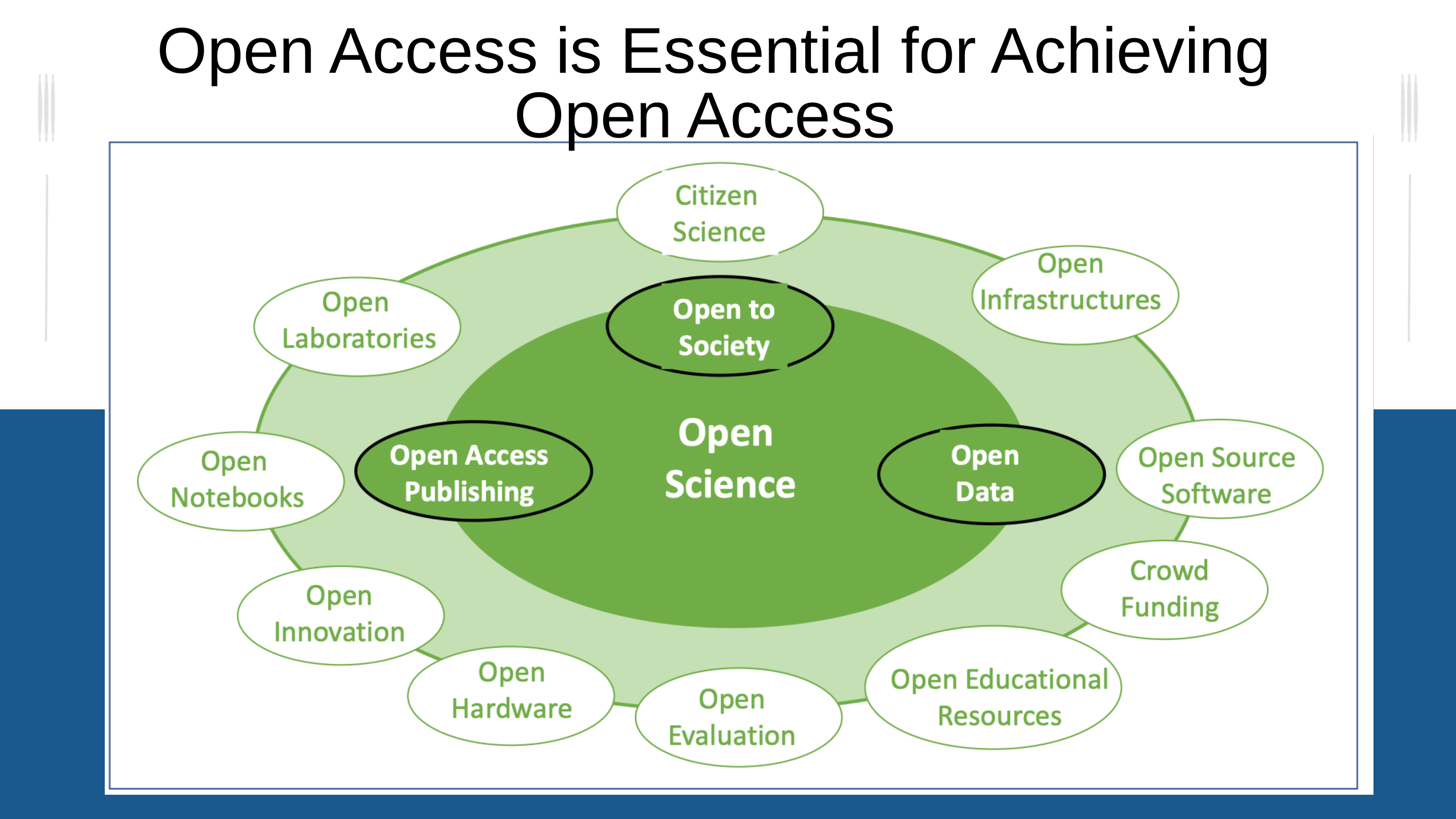

Open Access is Essential for Achieving Open Access